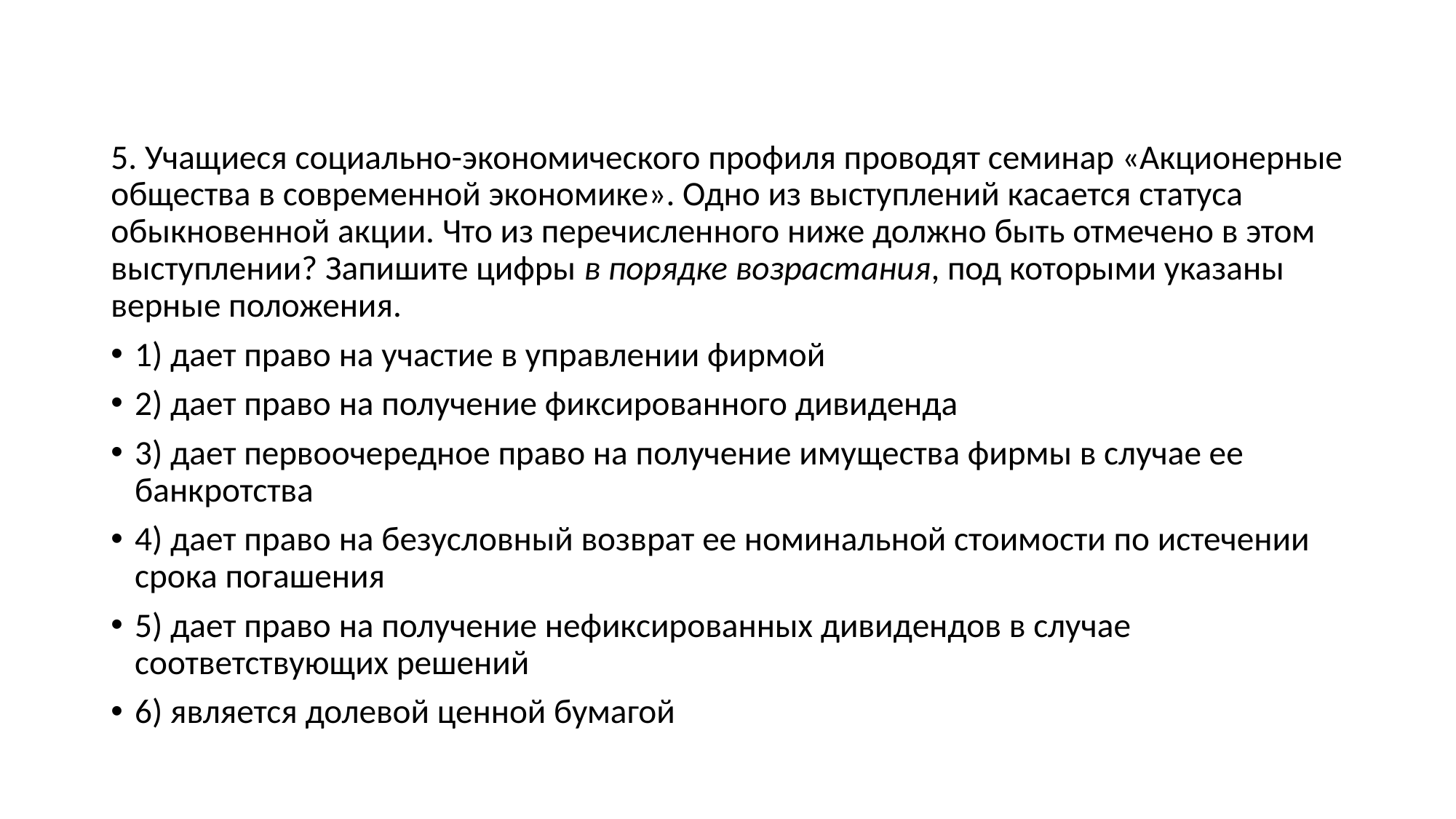

#
5. Учащиеся социально-экономического профиля проводят семинар «Акционерные общества в современной экономике». Одно из выступлений касается статуса обыкновенной акции. Что из перечисленного ниже должно быть отмечено в этом выступлении? Запишите цифры в порядке возрастания, под которыми указаны верные положения.
1) дает право на участие в управлении фирмой
2) дает право на получение фиксированного дивиденда
3) дает первоочередное право на получение имущества фирмы в случае ее банкротства
4) дает право на безусловный возврат ее номинальной стоимости по истечении срока погашения
5) дает право на получение нефиксированных дивидендов в случае соответствующих решений
6) является долевой ценной бумагой